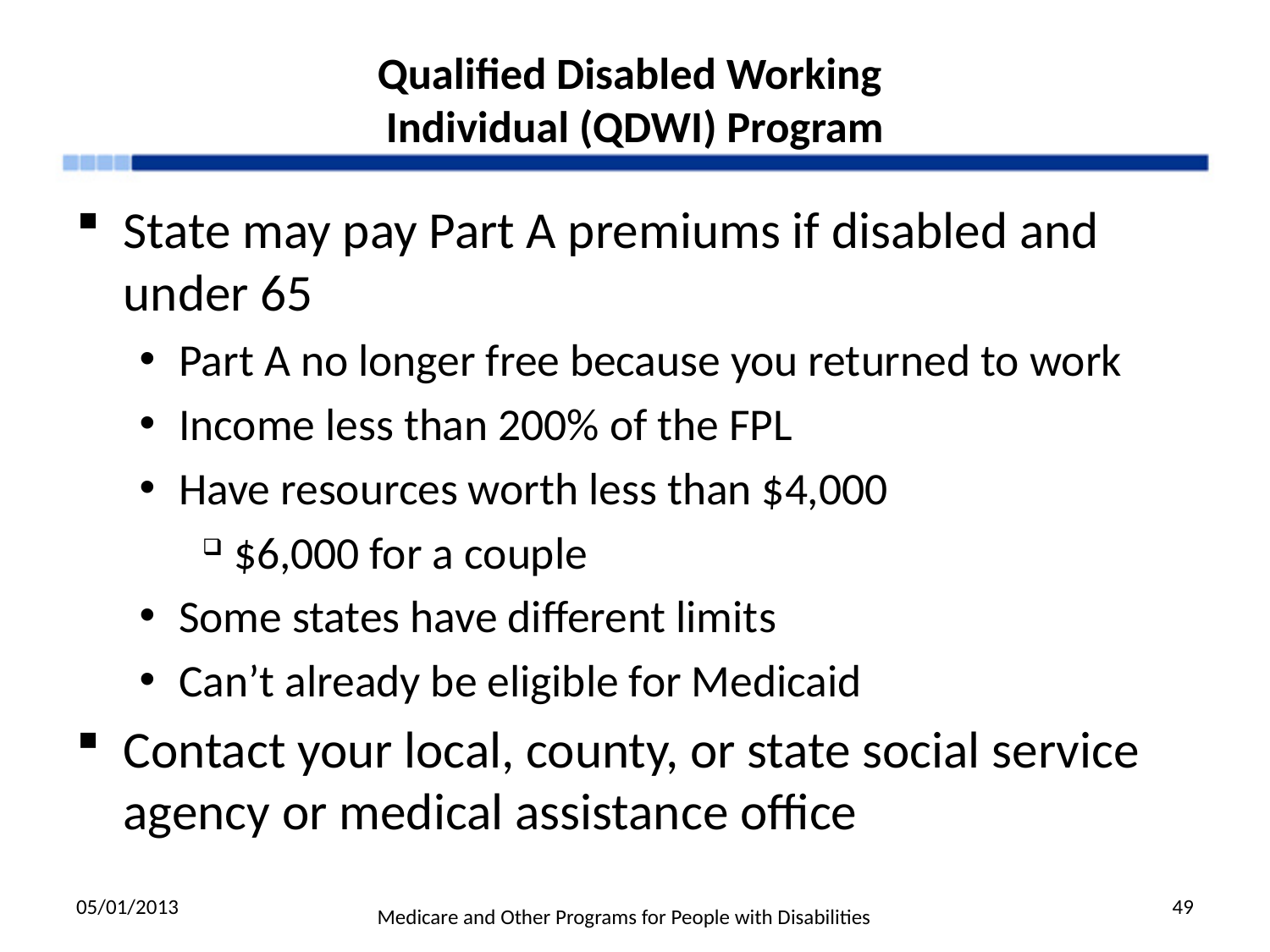

# Qualified Disabled Working Individual (QDWI) Program
State may pay Part A premiums if disabled and under 65
Part A no longer free because you returned to work
Income less than 200% of the FPL
Have resources worth less than $4,000
$6,000 for a couple
Some states have different limits
Can’t already be eligible for Medicaid
Contact your local, county, or state social service agency or medical assistance office

05/01/2013
Medicare and Other Programs for People with Disabilities
49